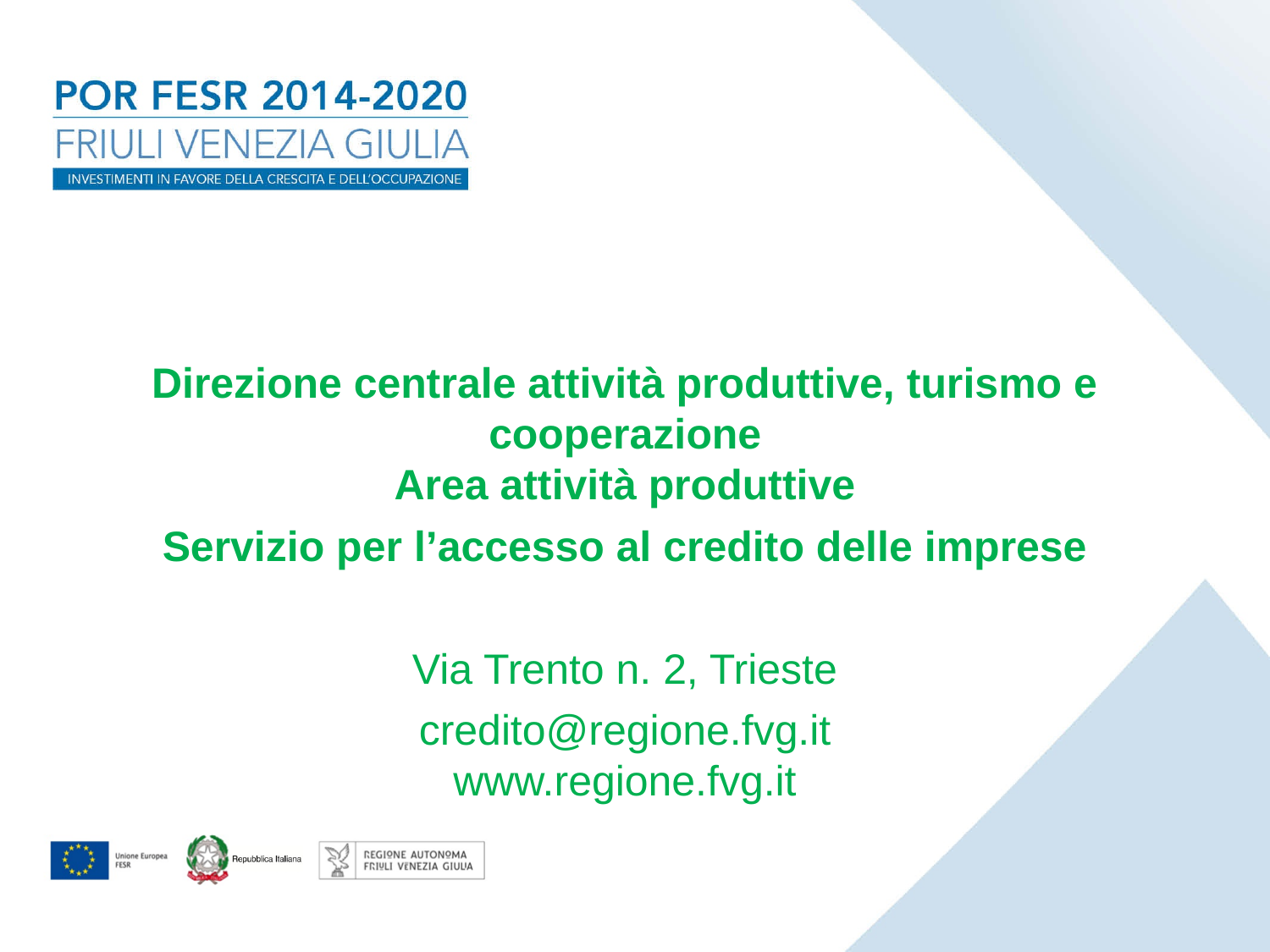

Direzione centrale attività produttive, turismo e cooperazione
Area attività produttive
Servizio per l’accesso al credito delle imprese

Via Trento n. 2, Trieste
credito@regione.fvg.it
www.regione.fvg.it